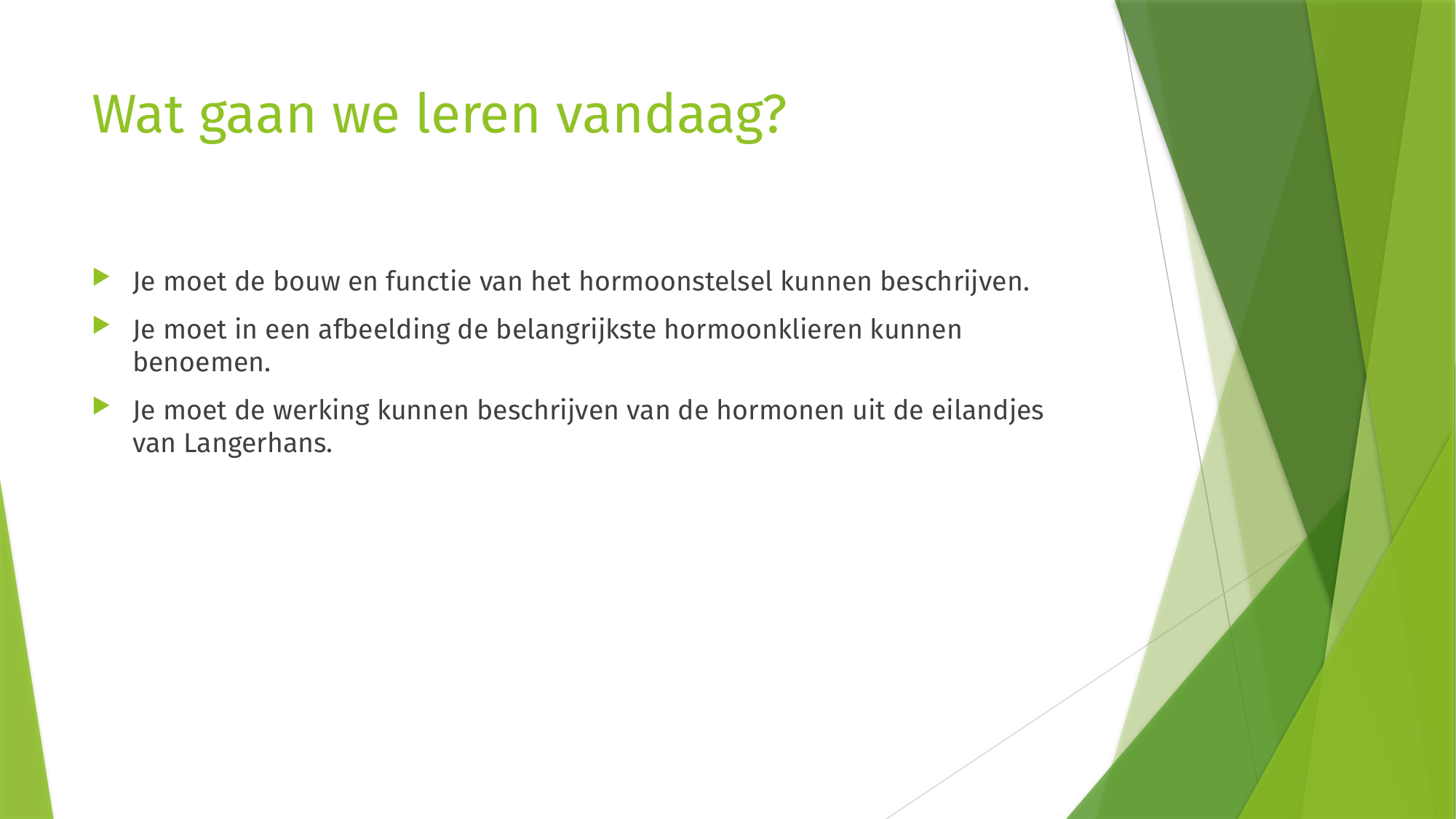

# Wat gaan we leren vandaag?
Je moet de bouw en functie van het hormoonstelsel kunnen beschrijven.
Je moet in een afbeelding de belangrijkste hormoonklieren kunnen benoemen.
Je moet de werking kunnen beschrijven van de hormonen uit de eilandjes van Langerhans.